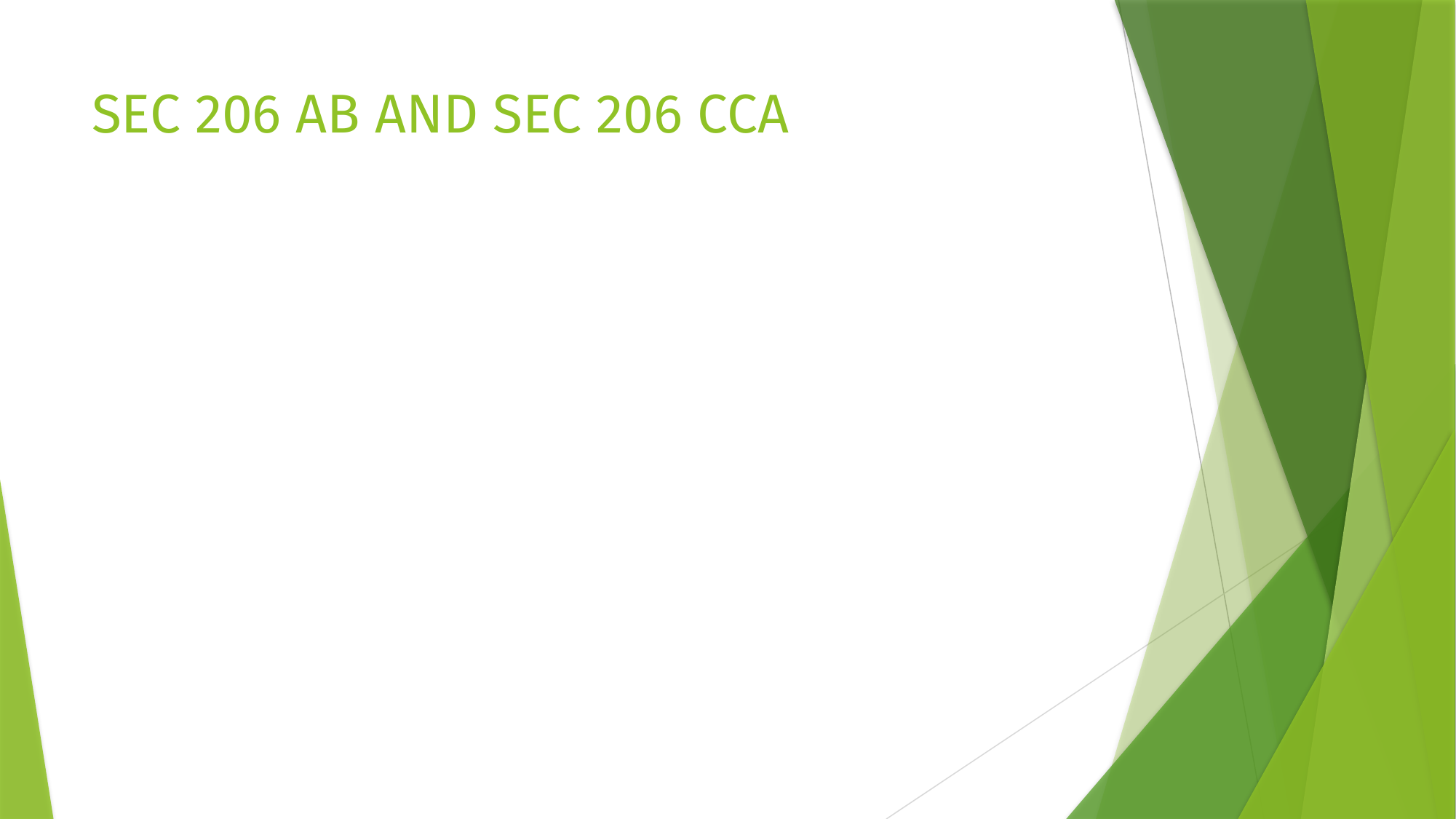

# SEC 206 AB AND SEC 206 CCA